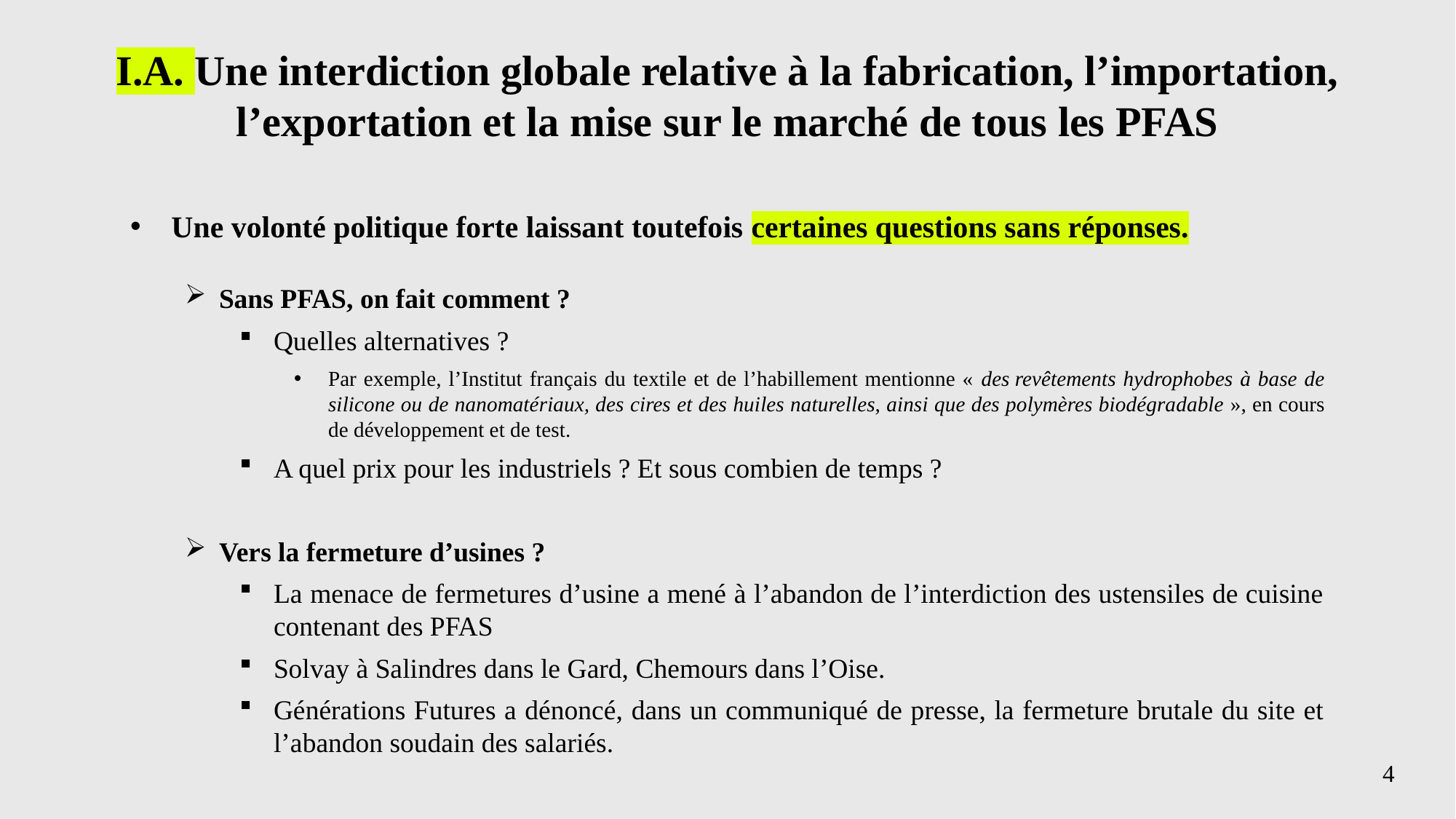

I.A. Une interdiction globale relative à la fabrication, l’importation, l’exportation et la mise sur le marché de tous les PFAS
Une volonté politique forte laissant toutefois certaines questions sans réponses.

Sans PFAS, on fait comment ?
Quelles alternatives ?
Par exemple, l’Institut français du textile et de l’habillement mentionne « des revêtements hydrophobes à base de silicone ou de nanomatériaux, des cires et des huiles naturelles, ainsi que des polymères biodégradable », en cours de développement et de test.
A quel prix pour les industriels ? Et sous combien de temps ?

Vers la fermeture d’usines ?
La menace de fermetures d’usine a mené à l’abandon de l’interdiction des ustensiles de cuisine contenant des PFAS
Solvay à Salindres dans le Gard, Chemours dans l’Oise.
Générations Futures a dénoncé, dans un communiqué de presse, la fermeture brutale du site et l’abandon soudain des salariés.
4